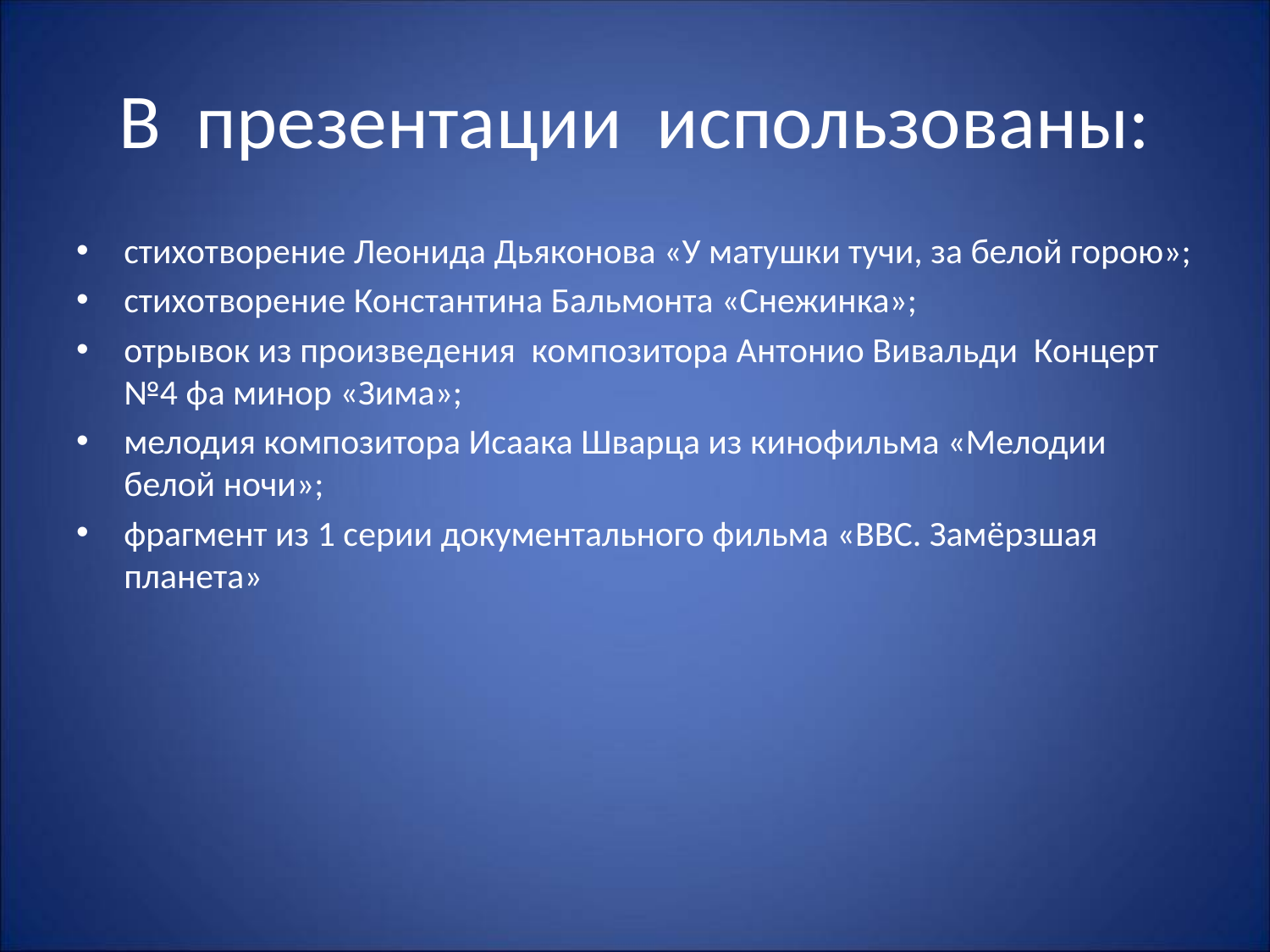

# В  презентации  использованы:
стихотворение Леонида Дьяконова «У матушки тучи, за белой горою»;
стихотворение Константина Бальмонта «Снежинка»;
отрывок из произведения  композитора Антонио Вивальди  Концерт №4 фа минор «Зима»;
мелодия композитора Исаака Шварца из кинофильма «Мелодии белой ночи»;
фрагмент из 1 серии документального фильма «BBC. Замёрзшая планета»